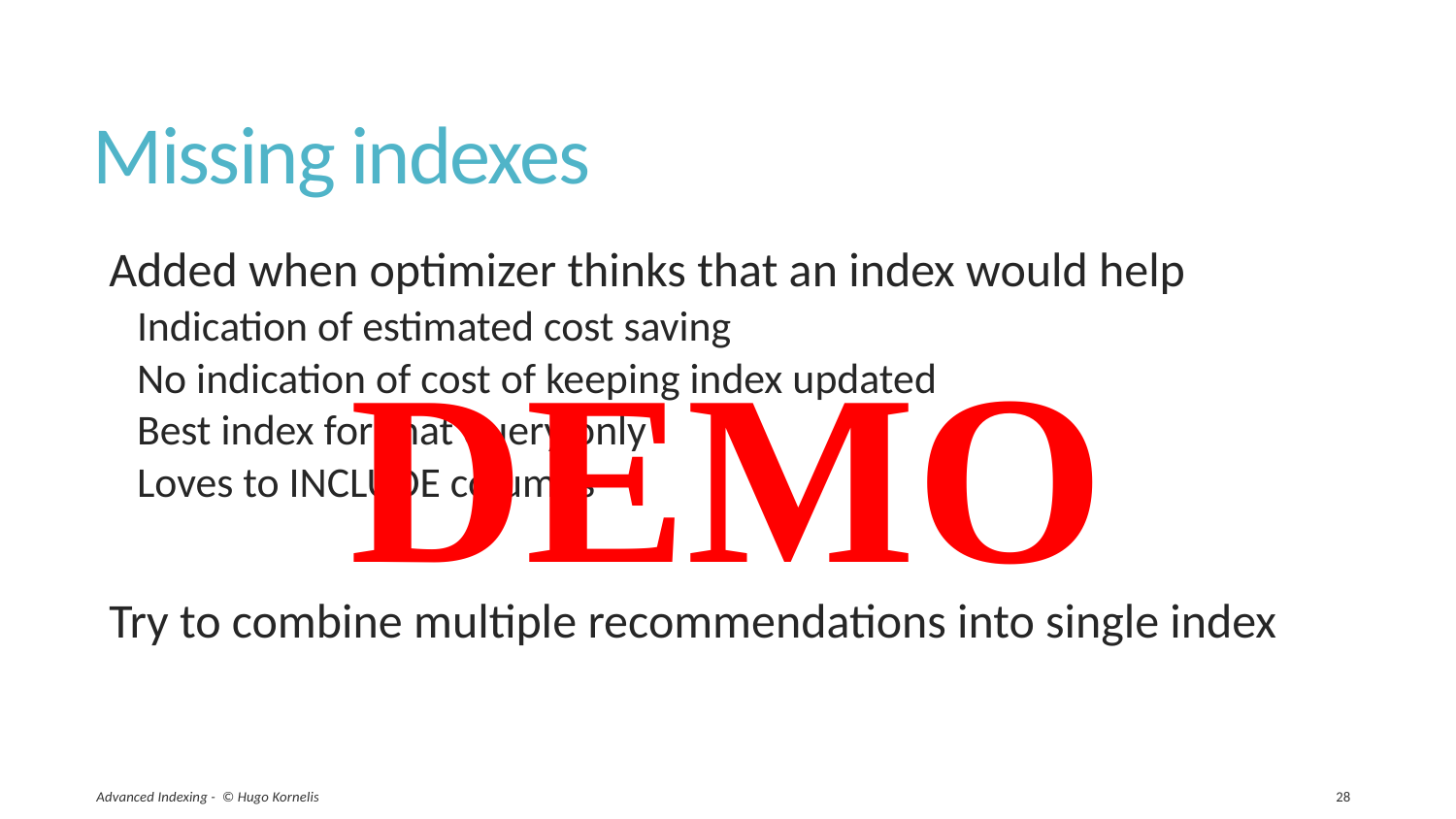

# Missing indexes
Added when optimizer thinks that an index would help
Indication of estimated cost saving
No indication of cost of keeping index updated
Best index for that query only
Loves to INCLUDE columns

Try to combine multiple recommendations into single index
DEMO
Advanced Indexing -  © Hugo Kornelis
28